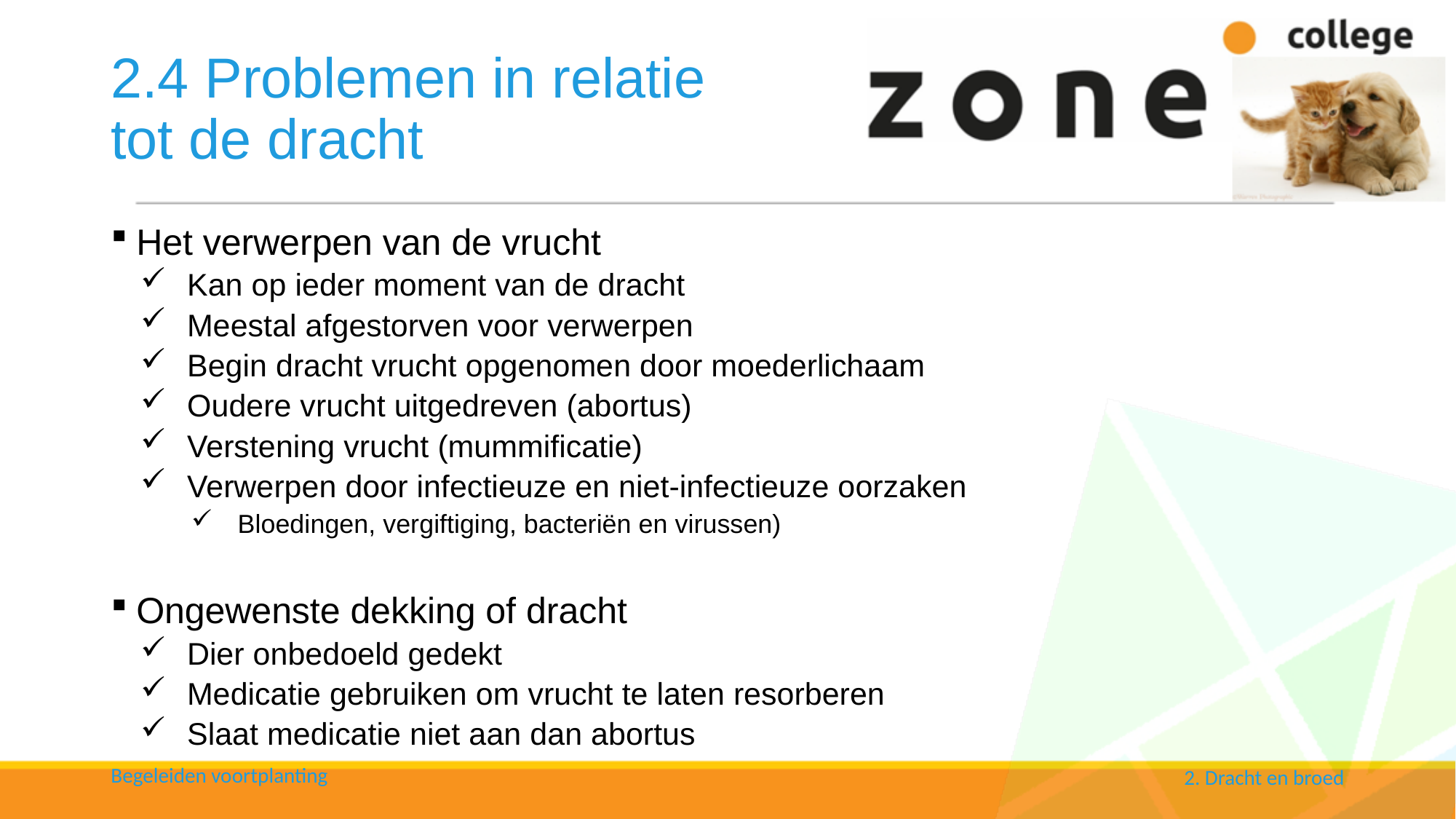

# 2.4 Problemen in relatie tot de dracht
Het verwerpen van de vrucht
Kan op ieder moment van de dracht
Meestal afgestorven voor verwerpen
Begin dracht vrucht opgenomen door moederlichaam
Oudere vrucht uitgedreven (abortus)
Verstening vrucht (mummificatie)
Verwerpen door infectieuze en niet-infectieuze oorzaken
Bloedingen, vergiftiging, bacteriën en virussen)

Ongewenste dekking of dracht
Dier onbedoeld gedekt
Medicatie gebruiken om vrucht te laten resorberen
Slaat medicatie niet aan dan abortus
Begeleiden voortplanting
2. Dracht en broed